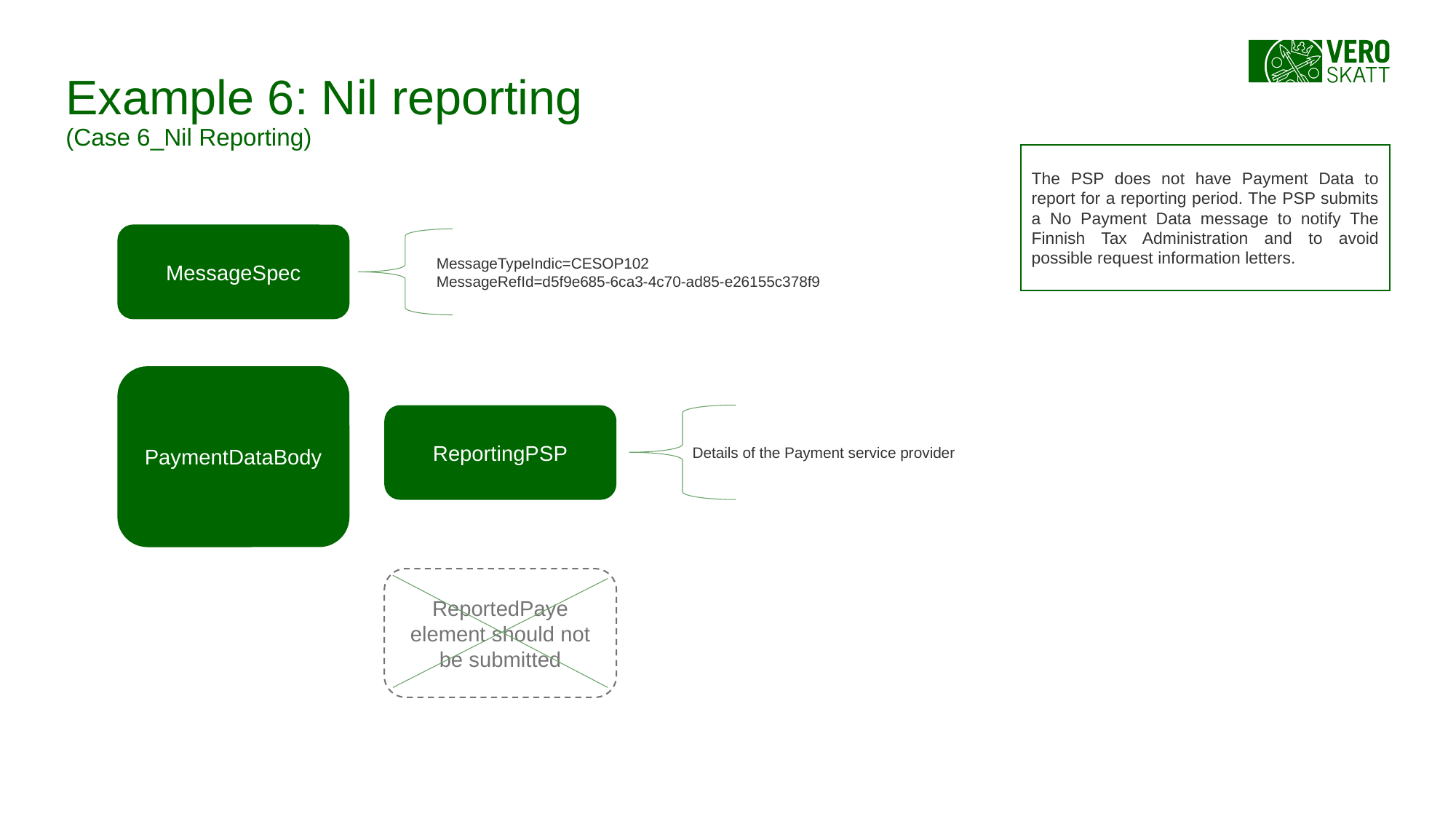

# Example 6: Nil reporting (Case 6_Nil Reporting)

The PSP does not have Payment Data to report for a reporting period. The PSP submits a No Payment Data message to notify The Finnish Tax Administration and to avoid possible request information letters.

MessageSpec

MessageTypeIndic=CESOP102
MessageRefId=d5f9e685-6ca3-4c70-ad85-e26155c378f9
PaymentDataBody

ReportingPSP
Details of the Payment service provider
ReportedPaye element should not be submitted